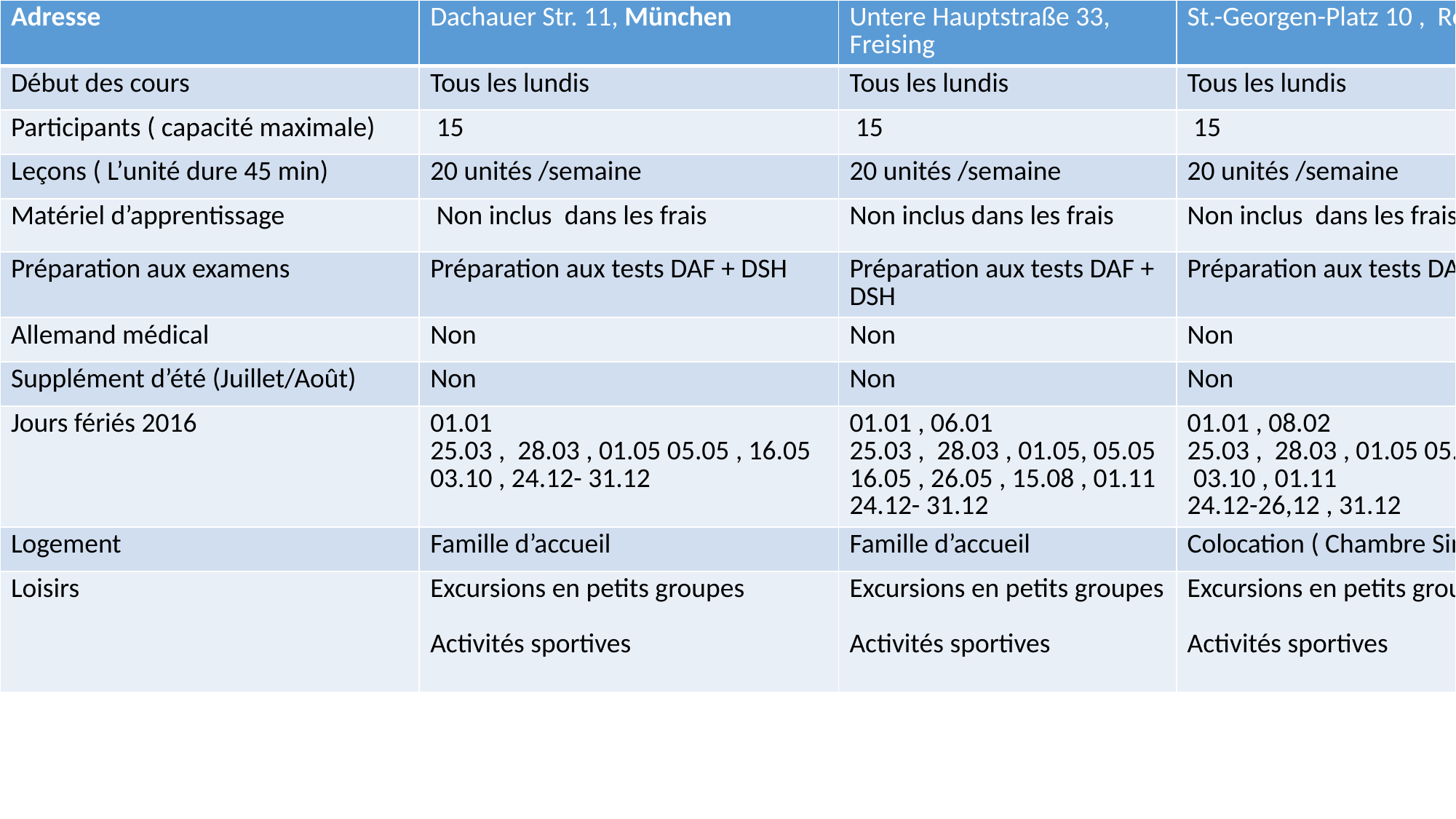

| Adresse | Dachauer Str. 11, München | Untere Hauptstraße 33, Freising | St.-Georgen-Platz 10 , Regensburg |
| --- | --- | --- | --- |
| Début des cours | Tous les lundis | Tous les lundis | Tous les lundis |
| Participants ( capacité maximale) | 15 | 15 | 15 |
| Leçons ( L’unité dure 45 min) | 20 unités /semaine | 20 unités /semaine | 20 unités /semaine |
| Matériel d’apprentissage | Non inclus dans les frais | Non inclus dans les frais | Non inclus dans les frais |
| Préparation aux examens | Préparation aux tests DAF + DSH | Préparation aux tests DAF + DSH | Préparation aux tests DAF + DSH |
| Allemand médical | Non | Non | Non |
| Supplément d’été (Juillet/Août) | Non | Non | Non |
| Jours fériés 2016 | 01.01 25.03 , 28.03 , 01.05 05.05 , 16.05 03.10 , 24.12- 31.12 | 01.01 , 06.01 25.03 , 28.03 , 01.05, 05.05 16.05 , 26.05 , 15.08 , 01.11 24.12- 31.12 | 01.01 , 08.02 25.03 , 28.03 , 01.05 05.05 , 16.05 , 26.05 03.10 , 01.11 24.12-26,12 , 31.12 |
| Logement | Famille d’accueil | Famille d’accueil | Colocation ( Chambre Single ) |
| Loisirs | Excursions en petits groupes Activités sportives | Excursions en petits groupes Activités sportives | Excursions en petits groupes Activités sportives |
#